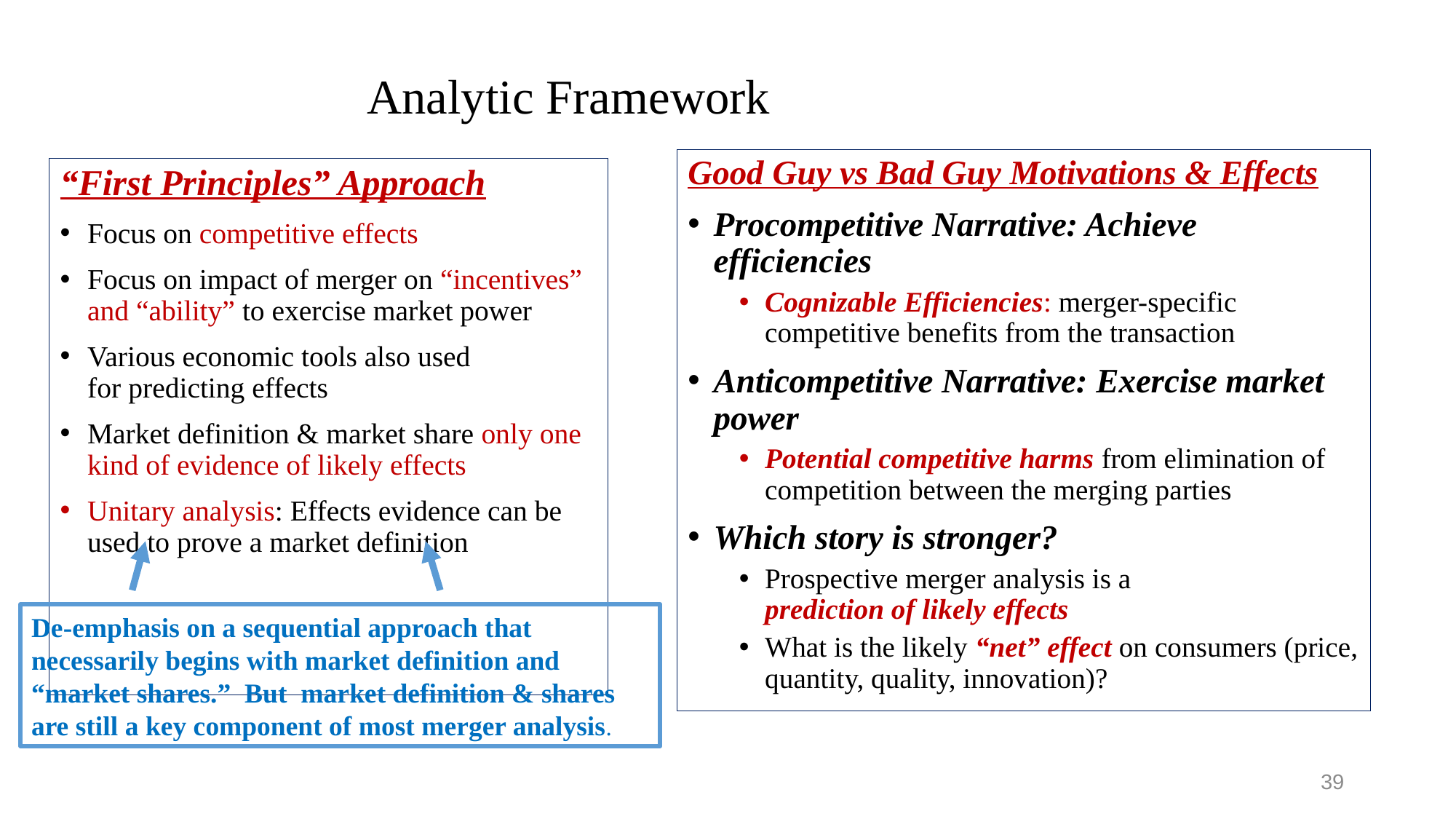

# Analytic Framework
Good Guy vs Bad Guy Motivations & Effects
Procompetitive Narrative: Achieve efficiencies
Cognizable Efficiencies: merger-specific competitive benefits from the transaction
Anticompetitive Narrative: Exercise market power
Potential competitive harms from elimination of competition between the merging parties
Which story is stronger?
Prospective merger analysis is a
prediction of likely effects
What is the likely “net” effect on consumers (price, quantity, quality, innovation)?

“First Principles” Approach
Focus on competitive effects
Focus on impact of merger on “incentives” and “ability” to exercise market power
Various economic tools also used
for predicting effects
Market definition & market share only one kind of evidence of likely effects
Unitary analysis: Effects evidence can be used to prove a market definition
De-emphasis on a sequential approach that necessarily begins with market definition and “market shares.”  But  market definition & shares are still a key component of most merger analysis.
39